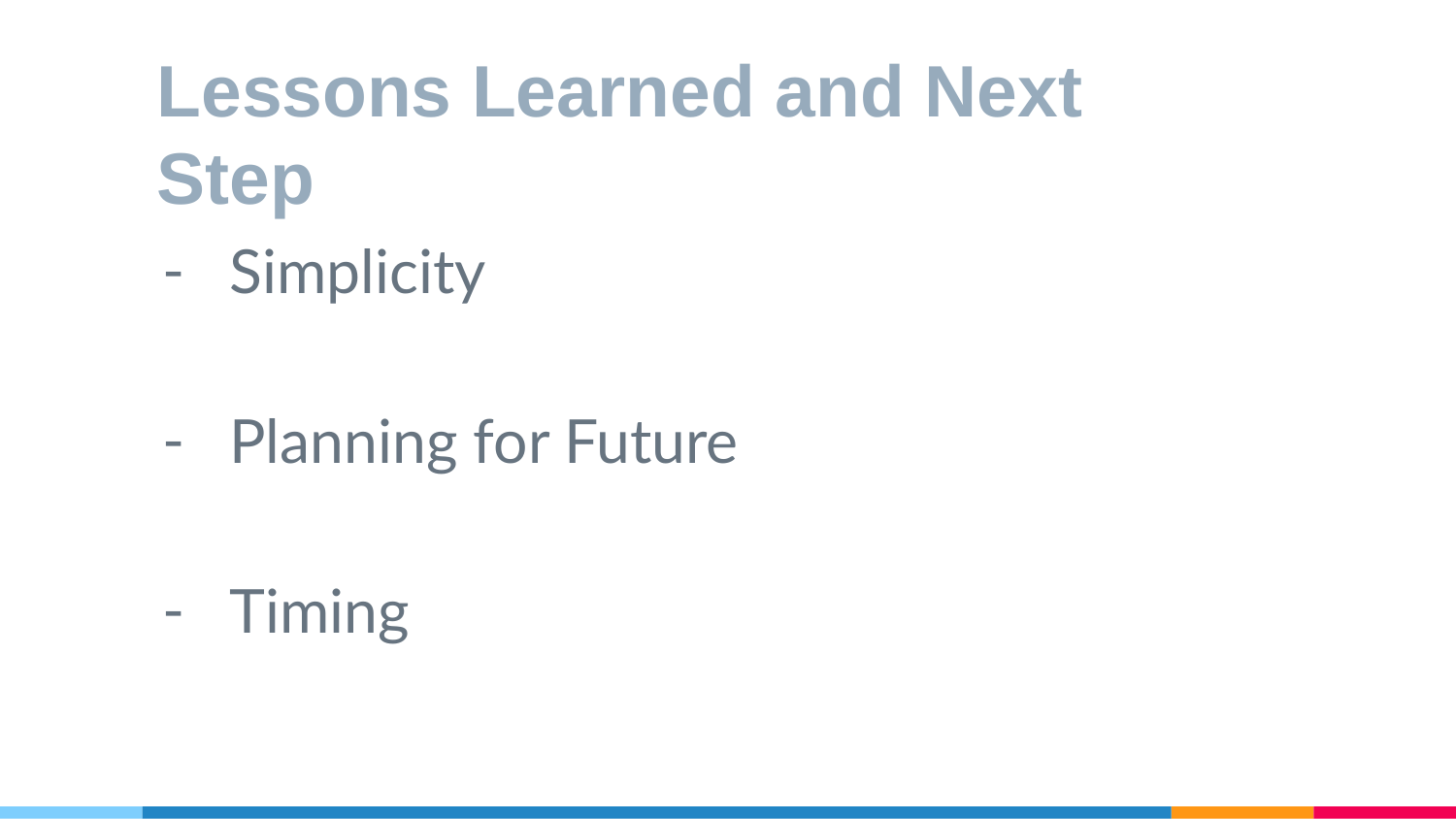

# Lessons Learned and Next Step
Simplicity

Planning for Future

Timing